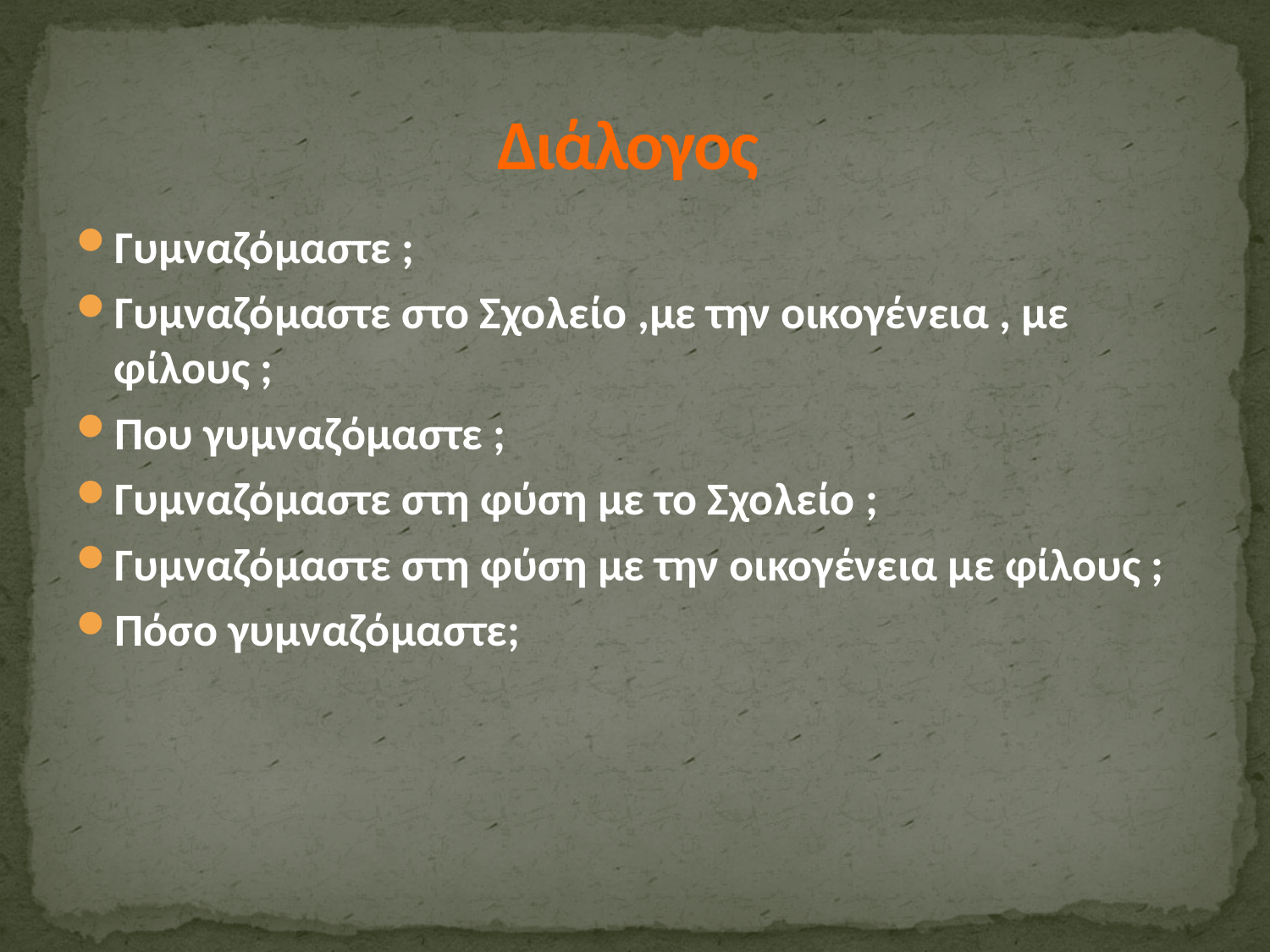

# Διάλογος
Γυμναζόμαστε ;
Γυμναζόμαστε στο Σχολείο ,με την οικογένεια , με φίλους ;
Που γυμναζόμαστε ;
Γυμναζόμαστε στη φύση με το Σχολείο ;
Γυμναζόμαστε στη φύση με την οικογένεια με φίλους ;
Πόσο γυμναζόμαστε;